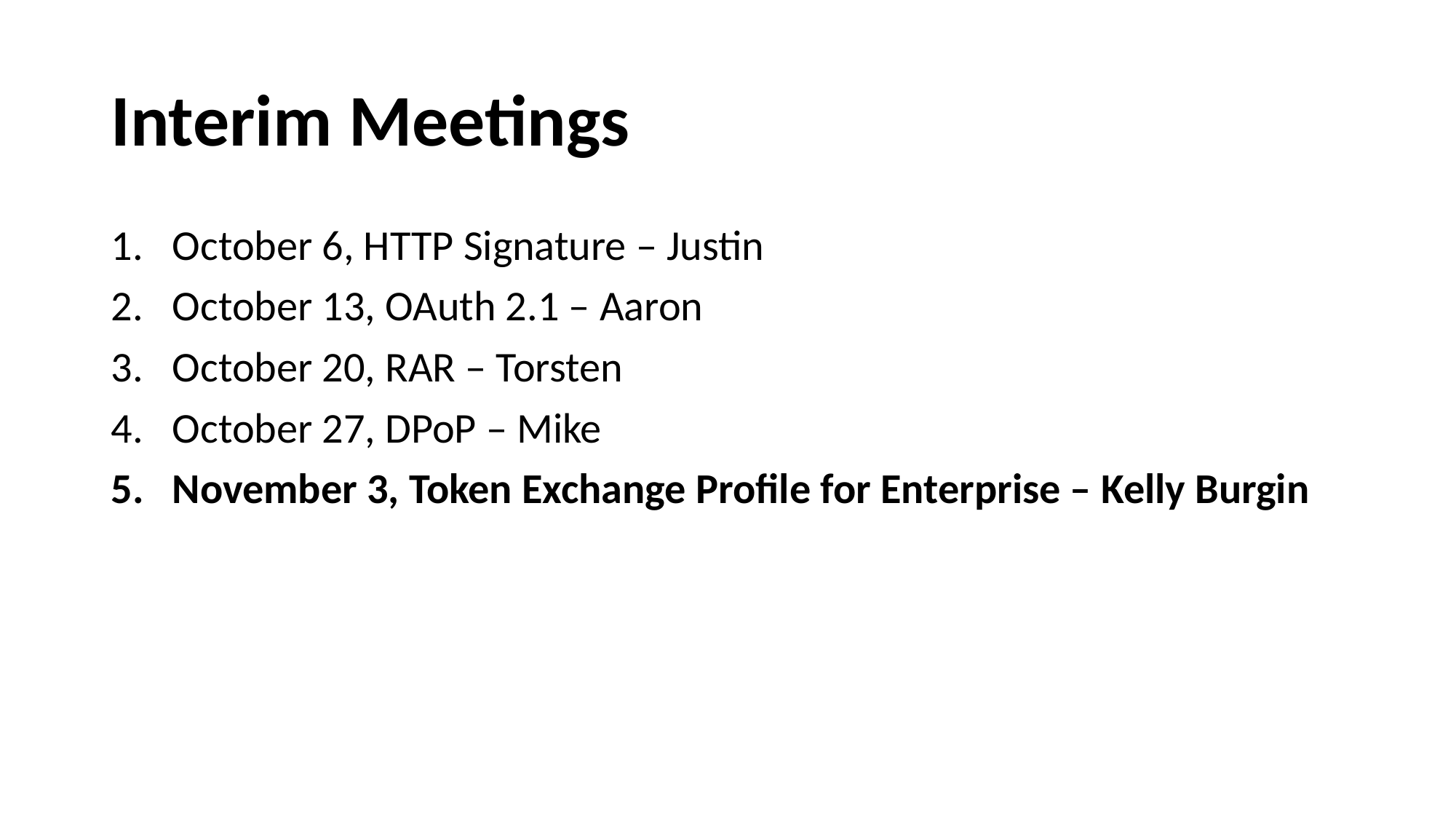

# Interim Meetings
October 6, HTTP Signature – Justin
October 13, OAuth 2.1 – Aaron
October 20, RAR – Torsten
October 27, DPoP – Mike
November 3, Token Exchange Profile for Enterprise – Kelly Burgin